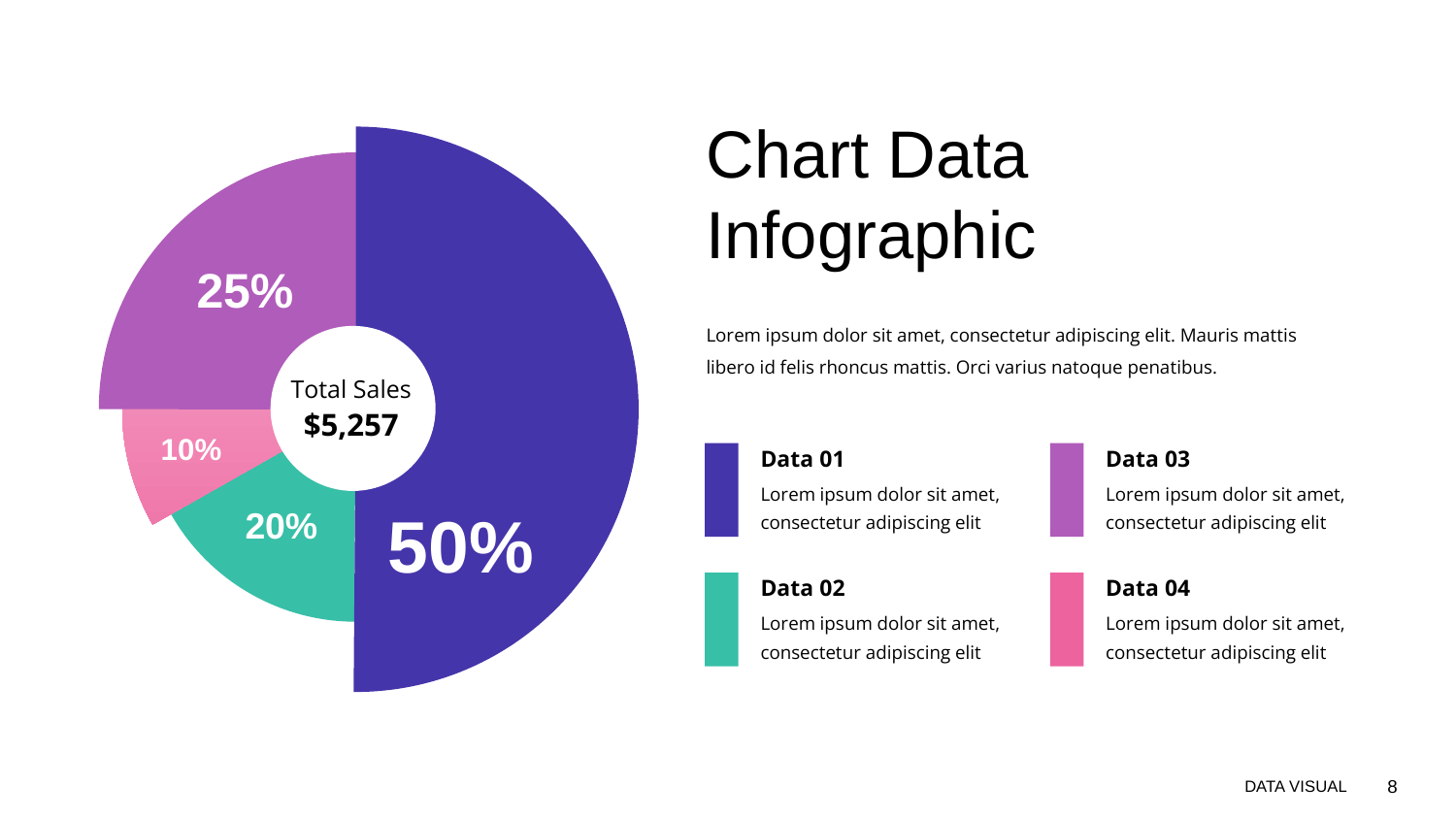

Chart Data Infographic

25%

10%
50%
20%
Lorem ipsum dolor sit amet, consectetur adipiscing elit. Mauris mattis libero id felis rhoncus mattis. Orci varius natoque penatibus.
Total Sales
$5,257
Data 01

Lorem ipsum dolor sit amet, consectetur adipiscing elit
Data 03

Lorem ipsum dolor sit amet, consectetur adipiscing elit
Data 02

Lorem ipsum dolor sit amet, consectetur adipiscing elit
Data 04

Lorem ipsum dolor sit amet, consectetur adipiscing elit